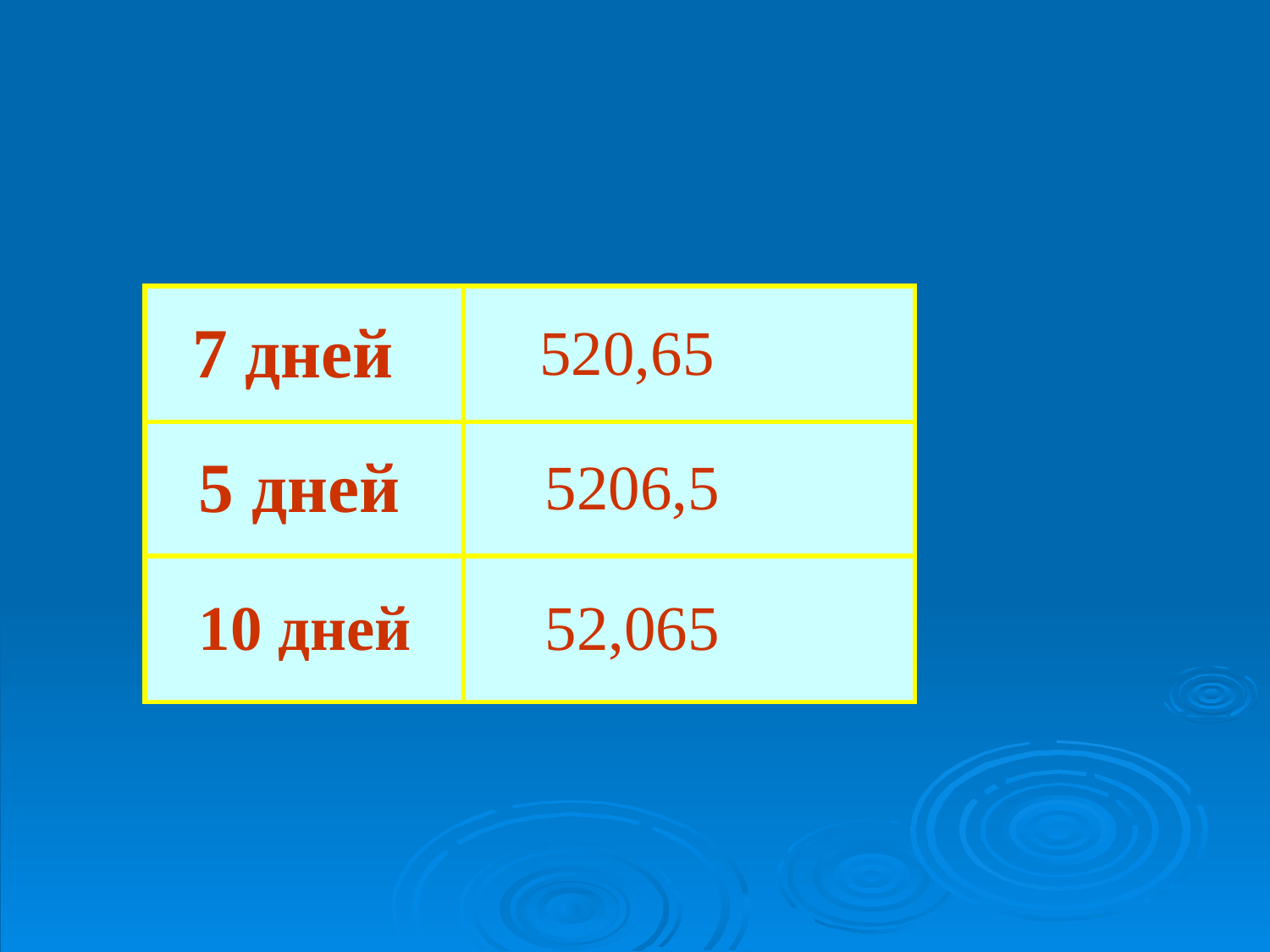

| 7 дней | 520,65 |
| --- | --- |
| 5 дней | 5206,5 |
| 10 дней | 52,065 |